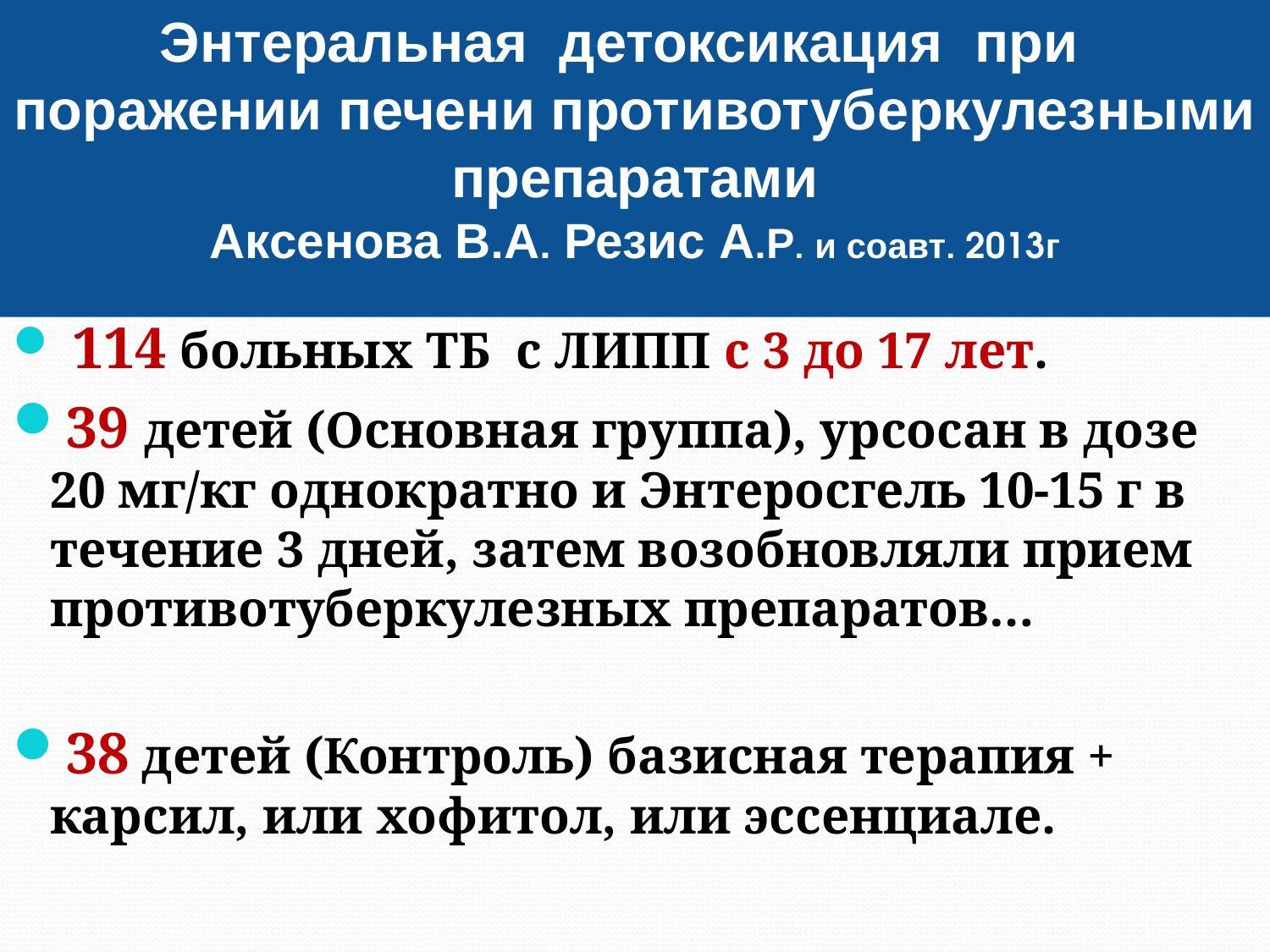

Энтеральная  детоксикация  при   поражении печени противотуберкулезными препаратами
Аксенова В.А. Резис А.Р. и соавт. 2013г
 114 больных TБ  с ЛИПП с 3 до 17 лет.
39 детей (Основная группа), урсосан в дозе 20 мг/кг однократно и Энтеросгель 10-15 г в течение 3 дней, затем возобновляли прием противотуберкулезных препаратов…

38 детей (Контроль) базисная терапия +  карсил, или хофитол, или эссенциале.